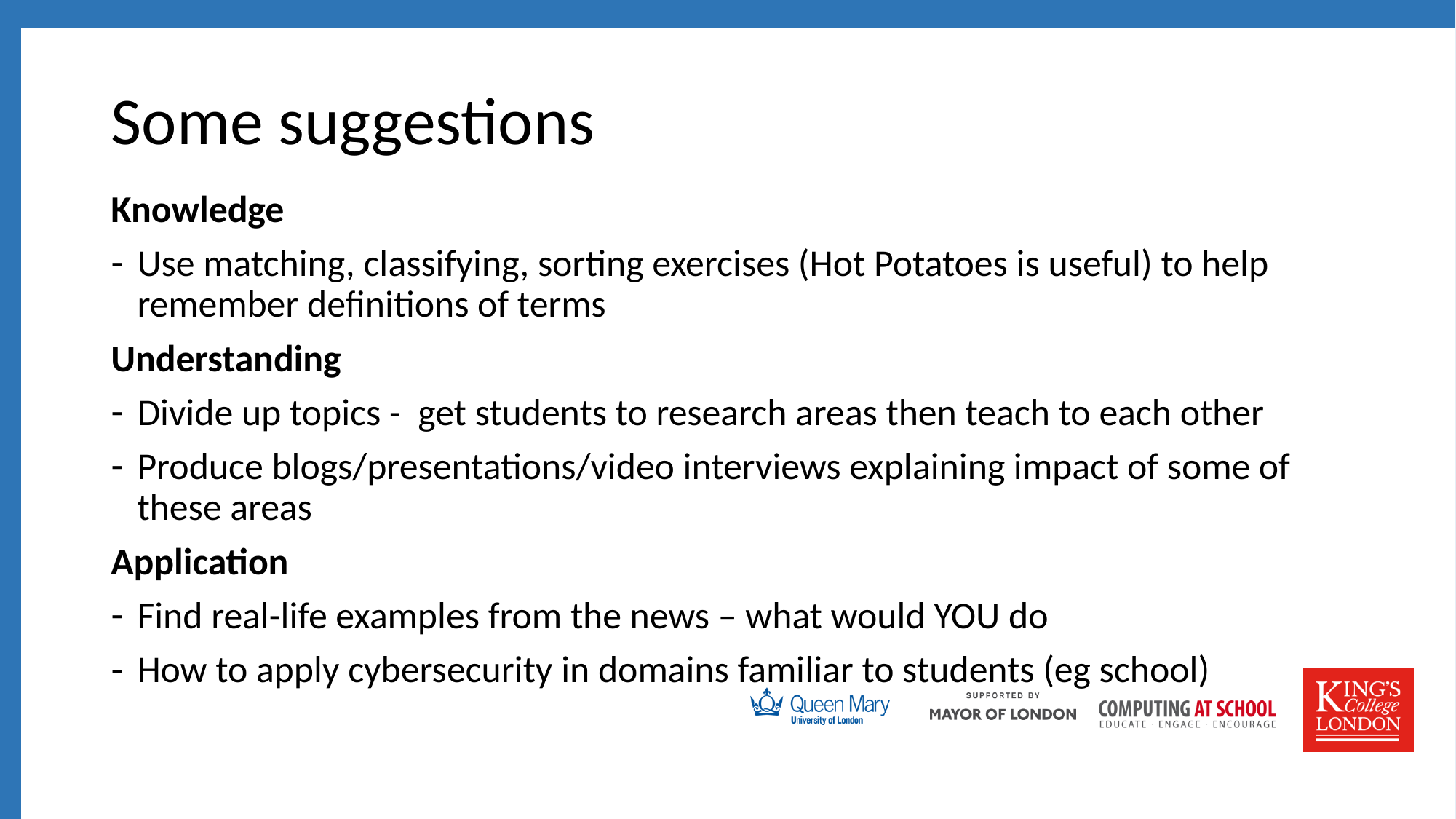

# Some suggestions
Knowledge
Use matching, classifying, sorting exercises (Hot Potatoes is useful) to help remember definitions of terms
Understanding
Divide up topics -  get students to research areas then teach to each other
Produce blogs/presentations/video interviews explaining impact of some of these areas
Application
Find real-life examples from the news – what would YOU do
How to apply cybersecurity in domains familiar to students (eg school)